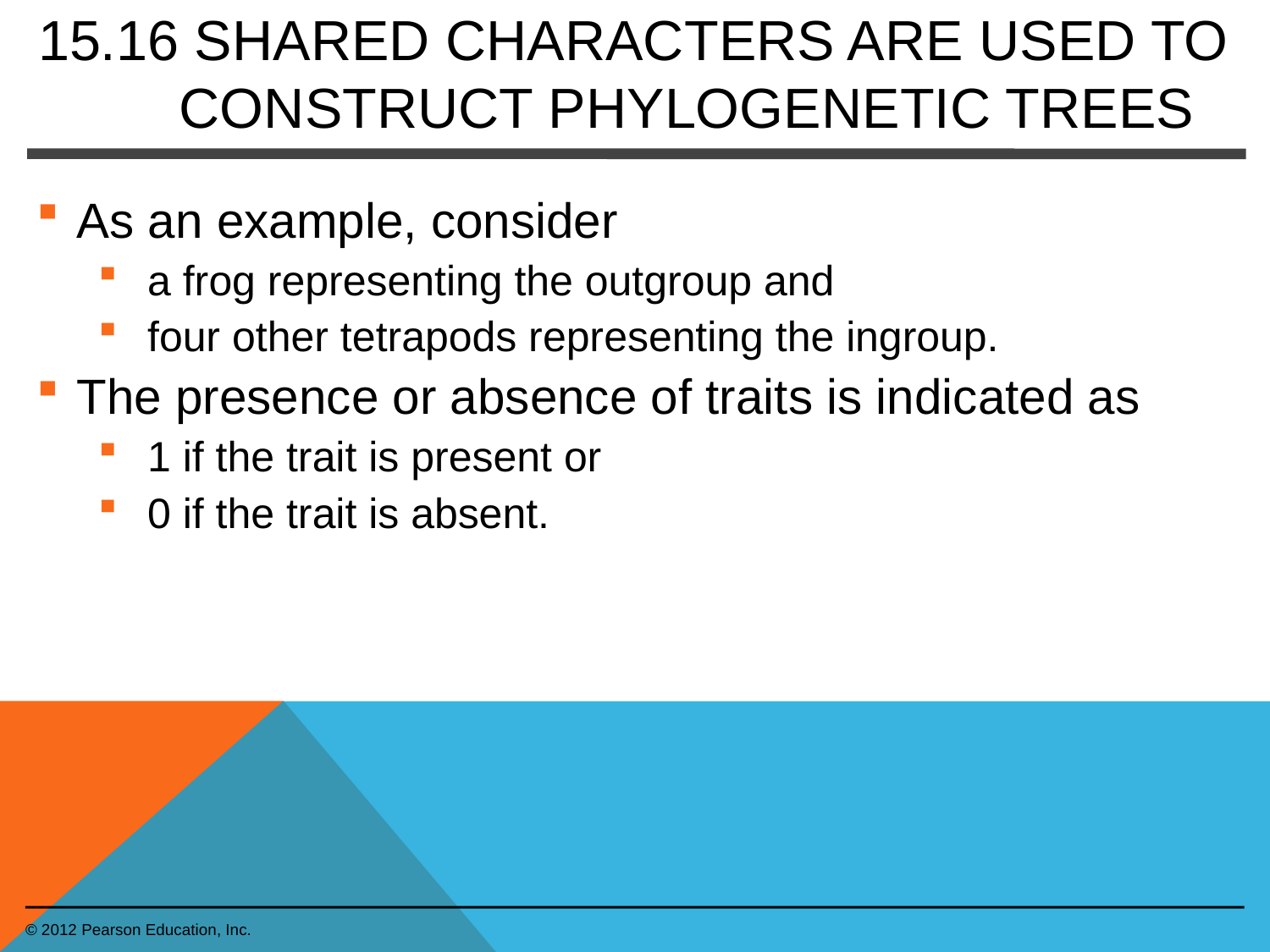

15.16 Shared characters are used to construct phylogenetic trees
0

As an example, consider
a frog representing the outgroup and
four other tetrapods representing the ingroup.
The presence or absence of traits is indicated as
1 if the trait is present or
0 if the trait is absent.

© 2012 Pearson Education, Inc.